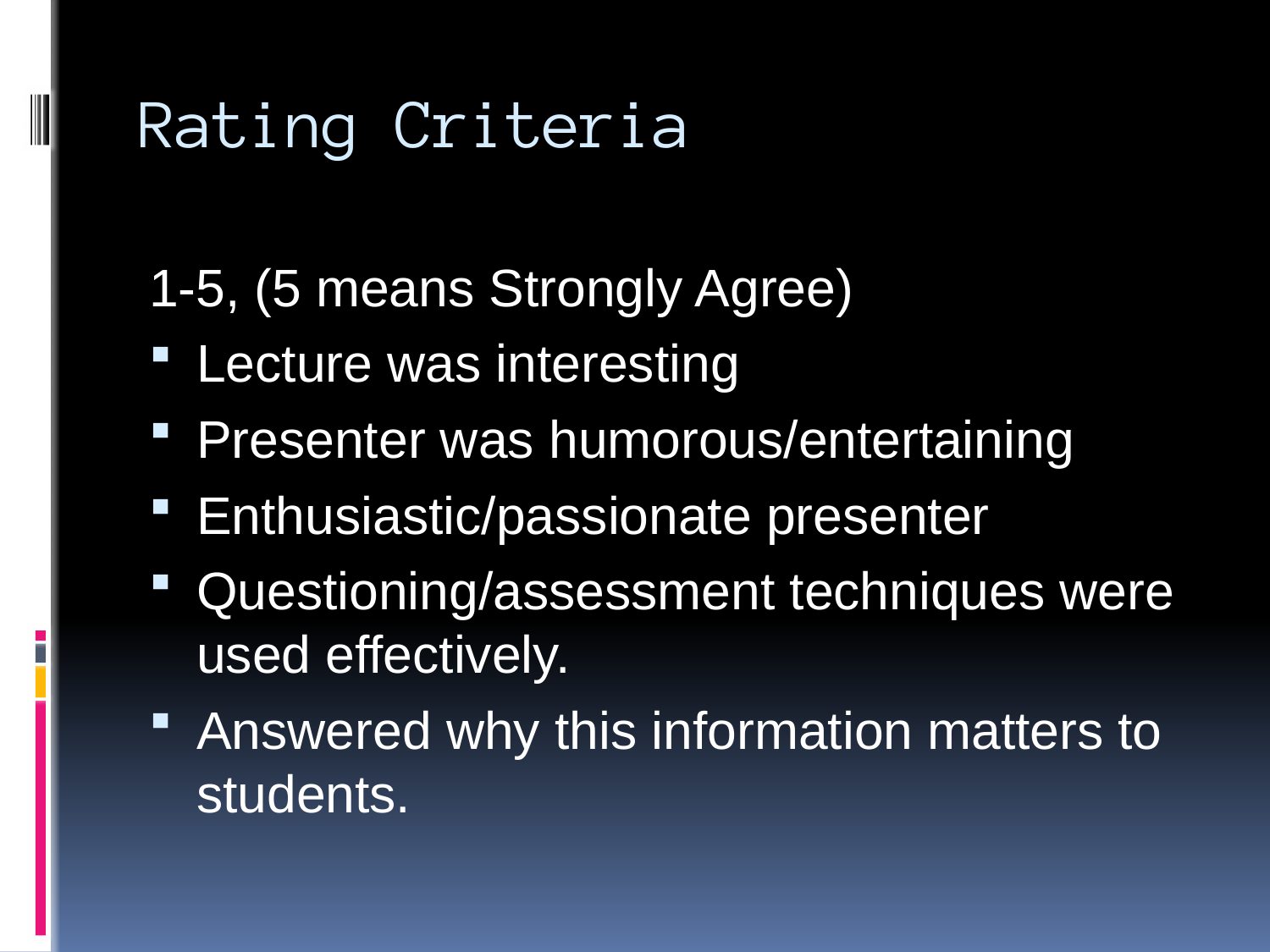

# Rating Criteria
1-5, (5 means Strongly Agree)
Lecture was interesting
Presenter was humorous/entertaining
Enthusiastic/passionate presenter
Questioning/assessment techniques were used effectively.
Answered why this information matters to students.